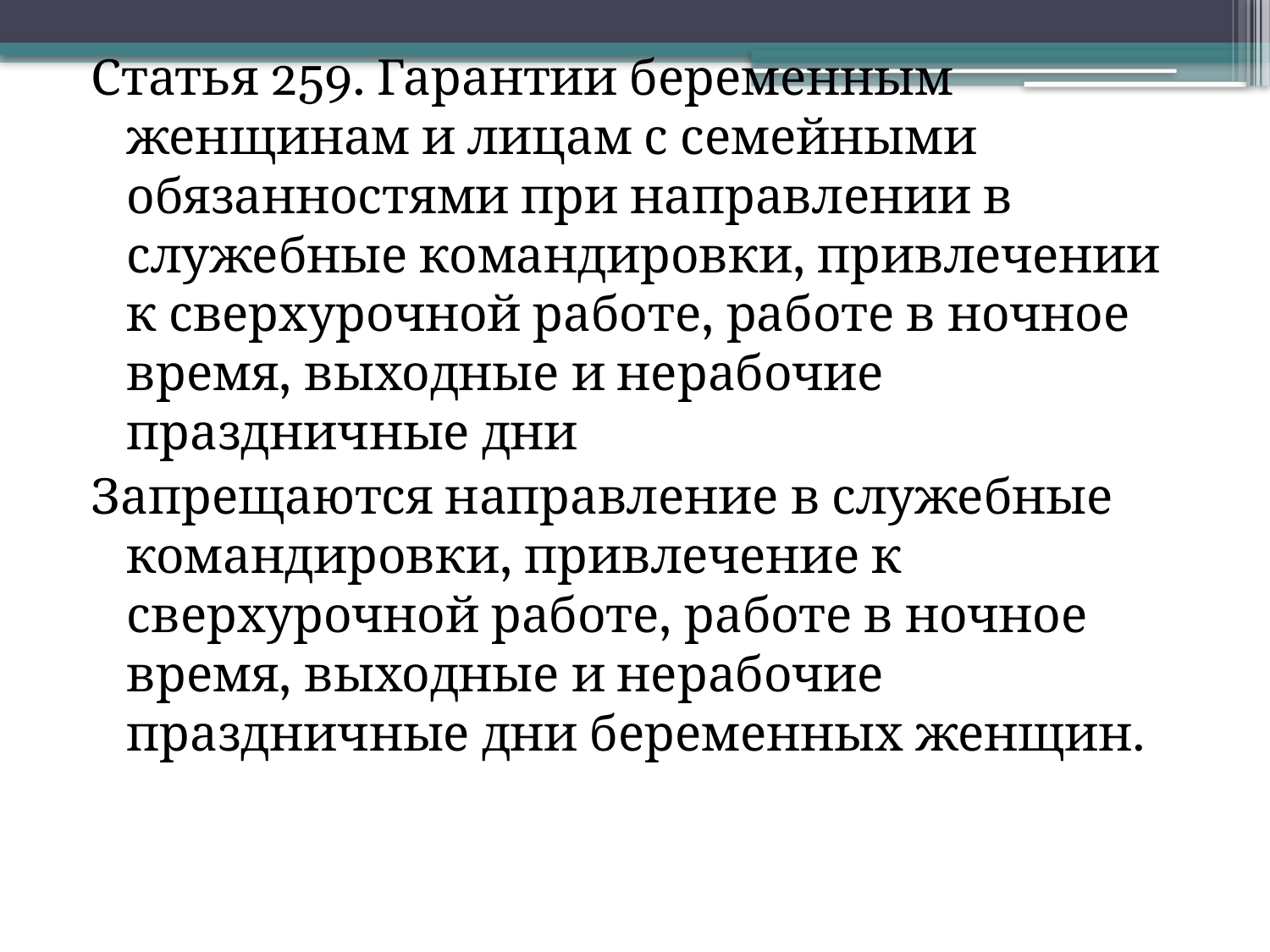

Статья 259. Гарантии беременным женщинам и лицам с семейными обязанностями при направлении в служебные командировки, привлечении к сверхурочной работе, работе в ночное время, выходные и нерабочие праздничные дни
Запрещаются направление в служебные командировки, привлечение к сверхурочной работе, работе в ночное время, выходные и нерабочие праздничные дни беременных женщин.